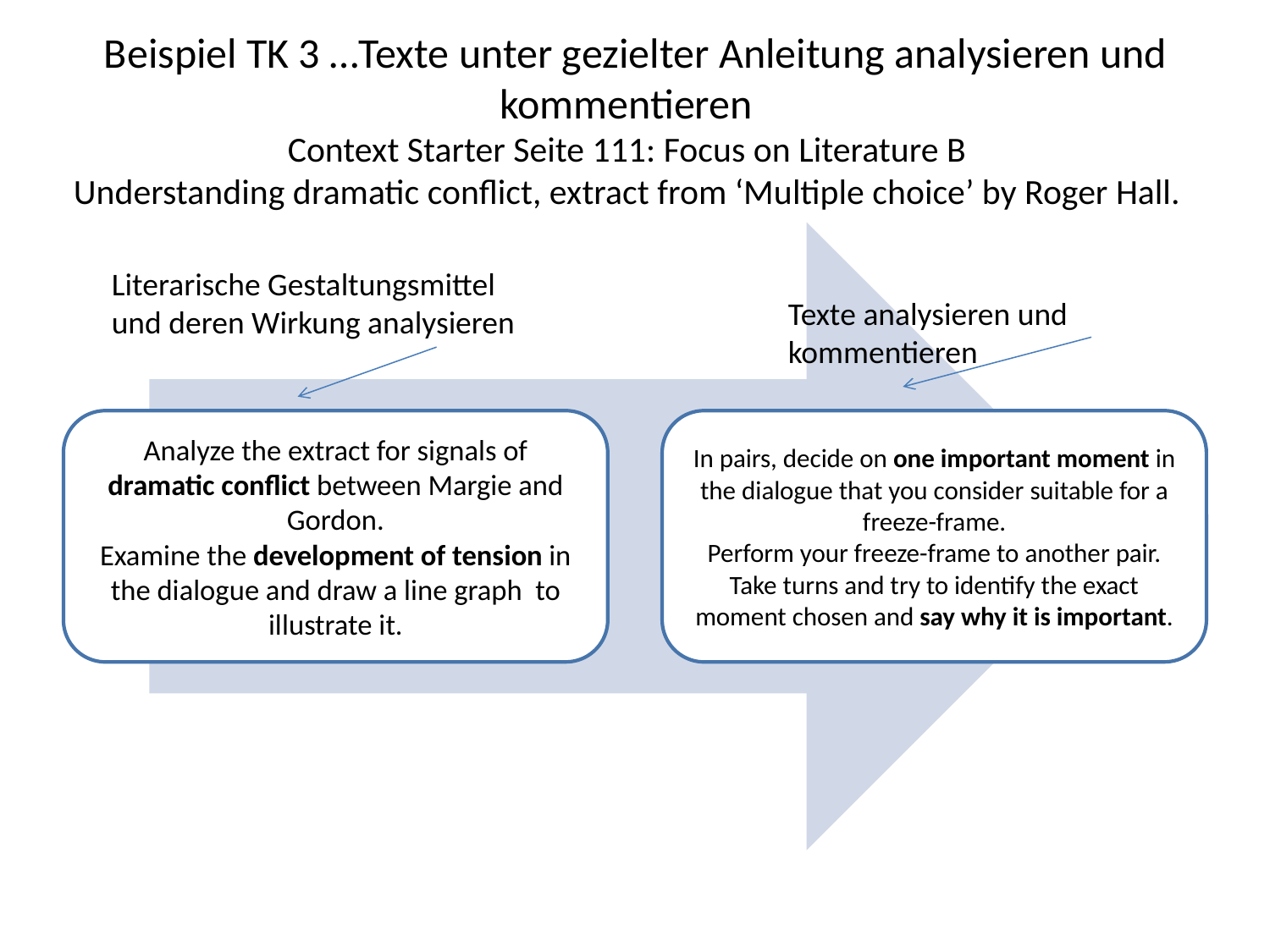

# Beispiel TK 3 …Texte unter gezielter Anleitung analysieren und kommentieren Context Starter Seite 111: Focus on Literature B Understanding dramatic conflict, extract from ‘Multiple choice’ by Roger Hall.
Analyze the extract for signals of dramatic conflict between Margie and Gordon.
Examine the development of tension in the dialogue and draw a line graph  to illustrate it.
In pairs, decide on one important moment in the dialogue that you consider suitable for a freeze-frame.
Perform your freeze-frame to another pair. Take turns and try to identify the exact moment chosen and say why it is important.
Literarische Gestaltungsmittel
und deren Wirkung analysieren
Texte analysieren und
kommentieren